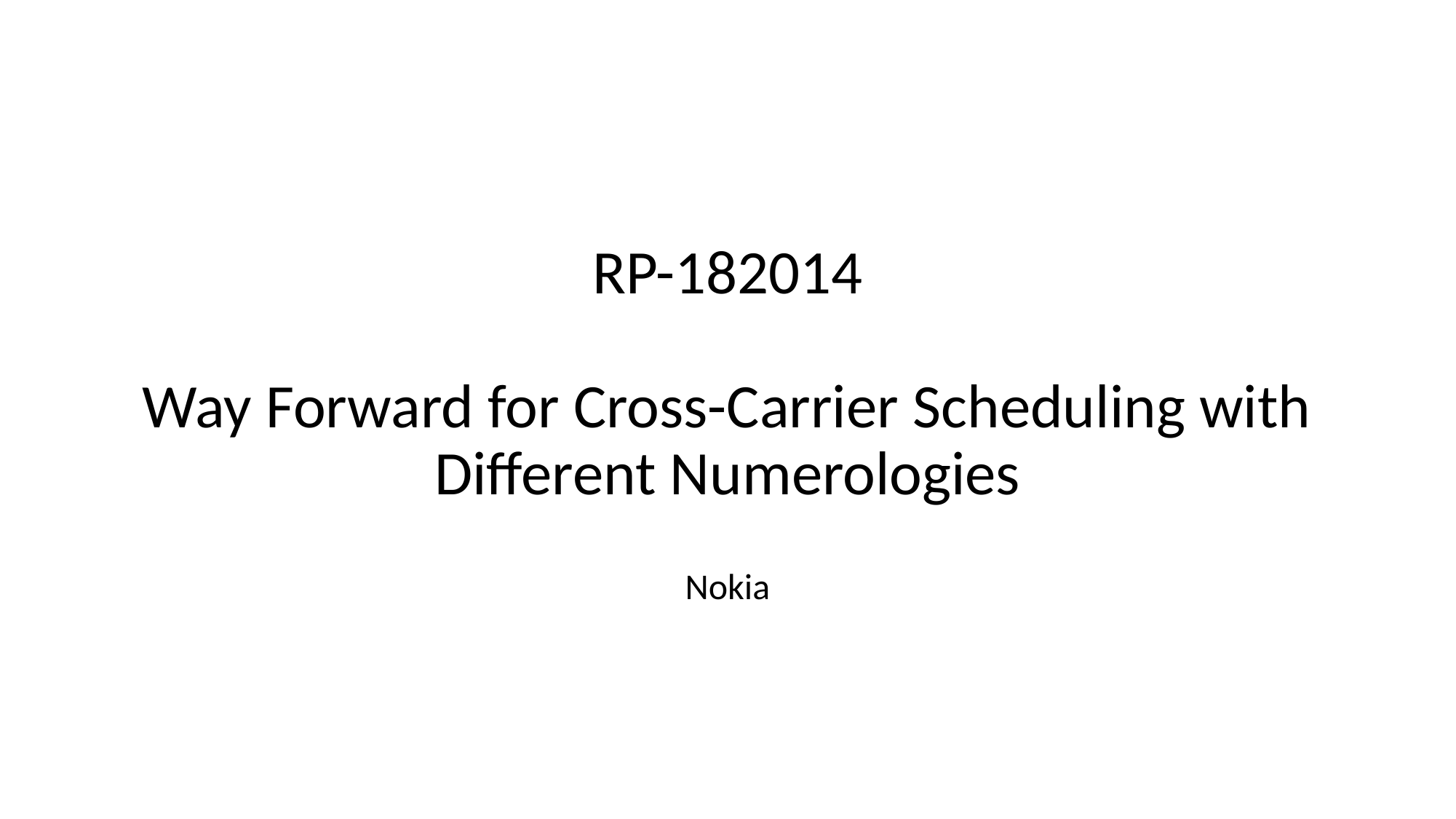

# RP-182014 Way Forward for Cross-Carrier Scheduling with Different Numerologies
Nokia